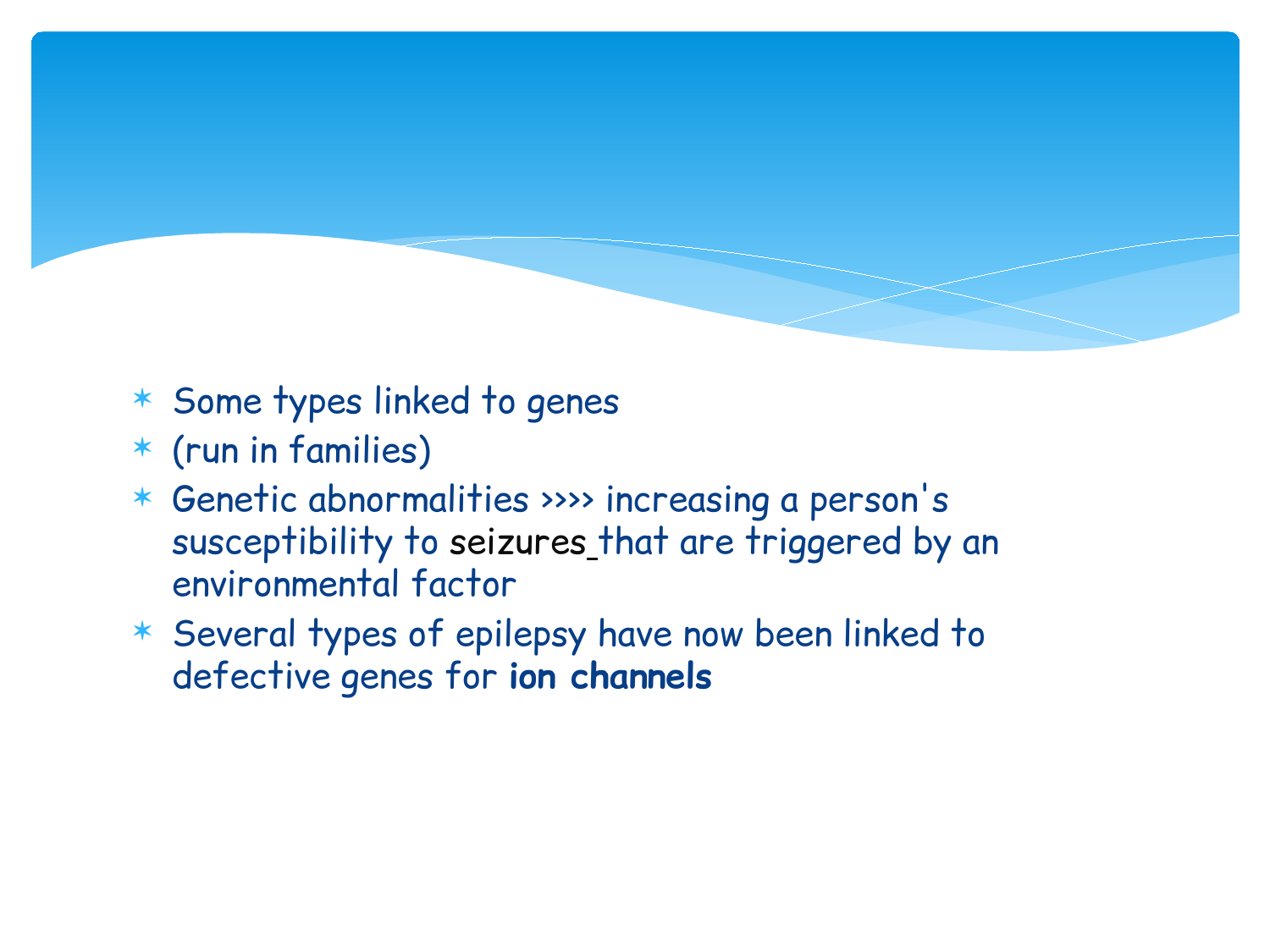

#
Some types linked to genes
(run in families)
Genetic abnormalities ›››› increasing a person's susceptibility to seizures that are triggered by an environmental factor
Several types of epilepsy have now been linked to defective genes for ion channels